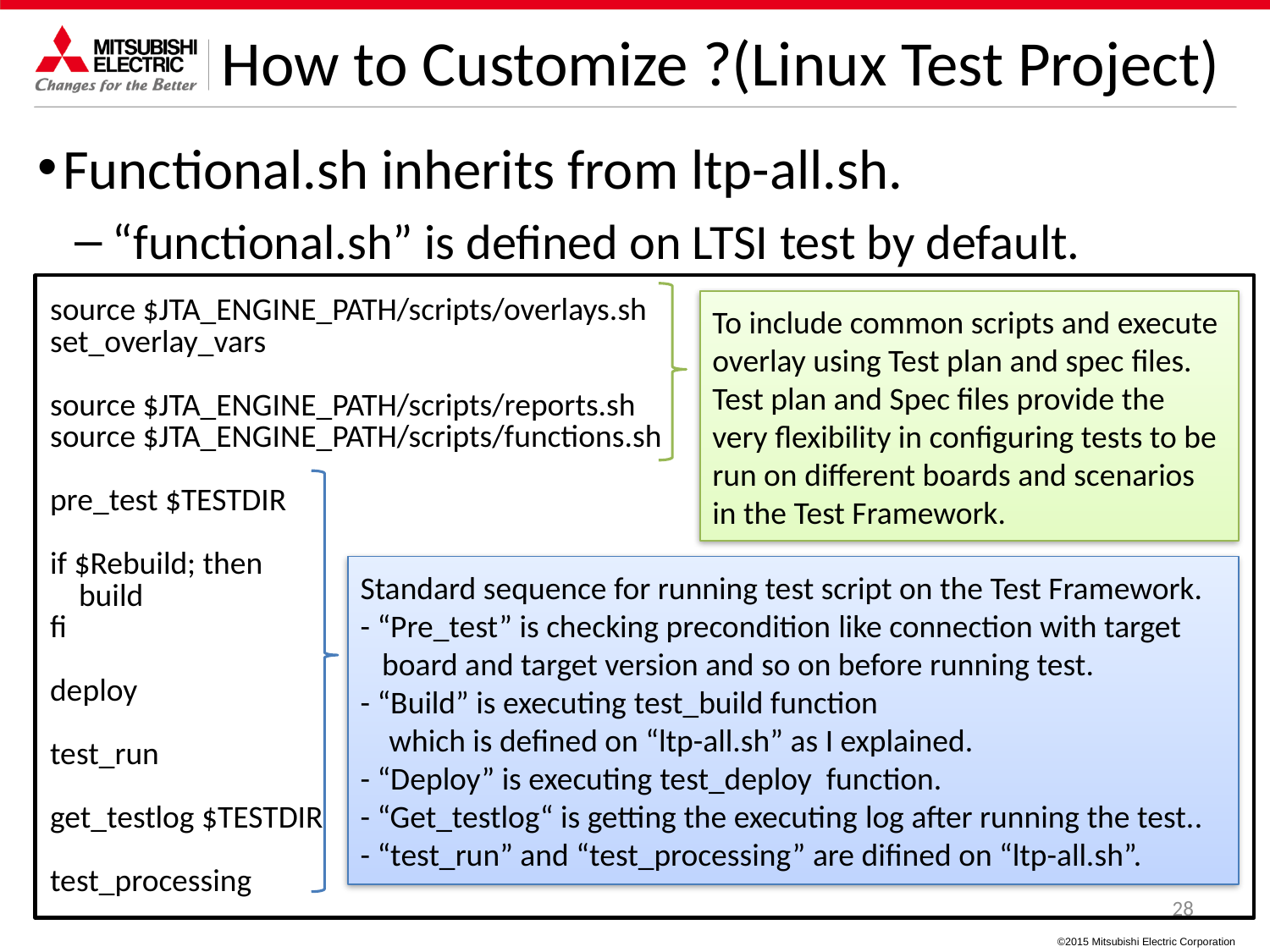

# How to Customize ?(Linux Test Project)
Functional.sh inherits from ltp-all.sh.
“functional.sh” is defined on LTSI test by default.

source $JTA_ENGINE_PATH/scripts/overlays.sh
set_overlay_vars

source $JTA_ENGINE_PATH/scripts/reports.sh
source $JTA_ENGINE_PATH/scripts/functions.sh

pre_test $TESTDIR

if $Rebuild; then
    build
fi

deploy

test_run

get_testlog $TESTDIR

test_processing

To include common scripts and execute overlay using Test plan and spec files.
Test plan and Spec files provide the very flexibility in configuring tests to be run on different boards and scenarios in the Test Framework.

Standard sequence for running test script on the Test Framework.
- “Pre_test” is checking precondition like connection with target
   board and target version and so on before running test.
- “Build” is executing test_build function
    which is defined on “ltp-all.sh” as I explained.
- “Deploy” is executing test_deploy  function.
- “Get_testlog“ is getting the executing log after running the test..
- “test_run” and “test_processing” are difined on “ltp-all.sh”.
28